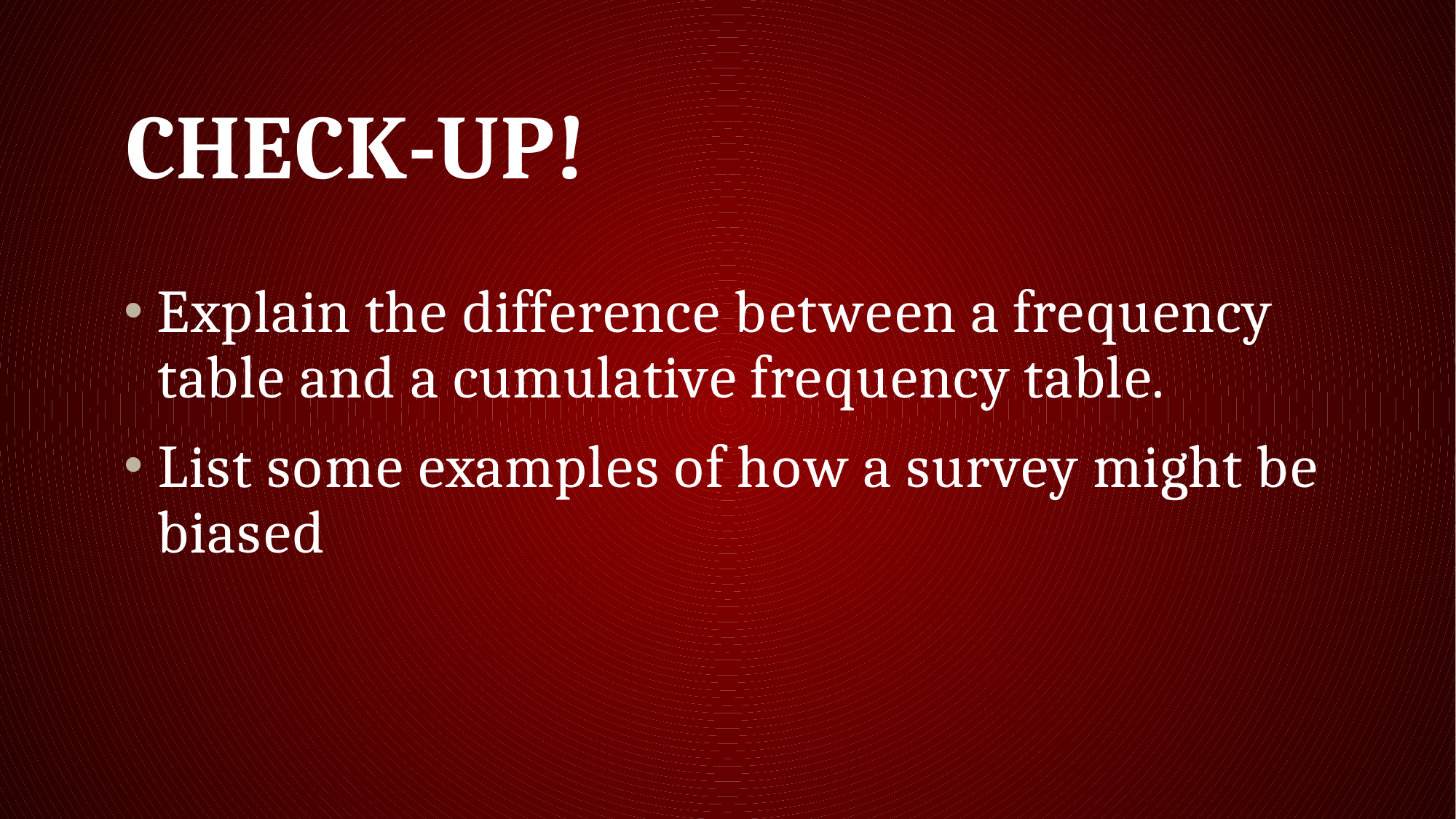

# Check-up!
Explain the difference between a frequency table and a cumulative frequency table.
List some examples of how a survey might be biased